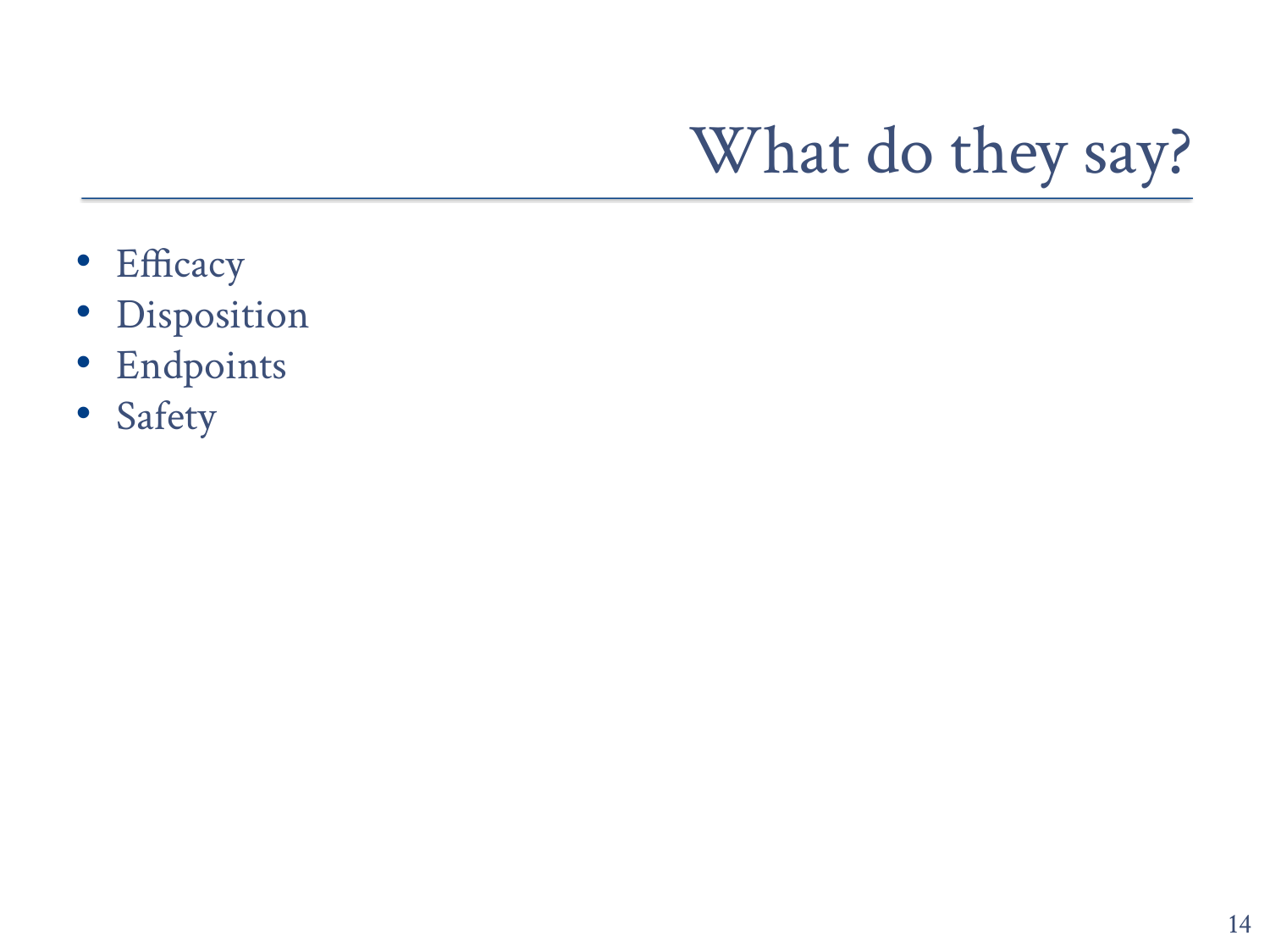

# What do they say?
Efficacy
Disposition
Endpoints
Safety
14